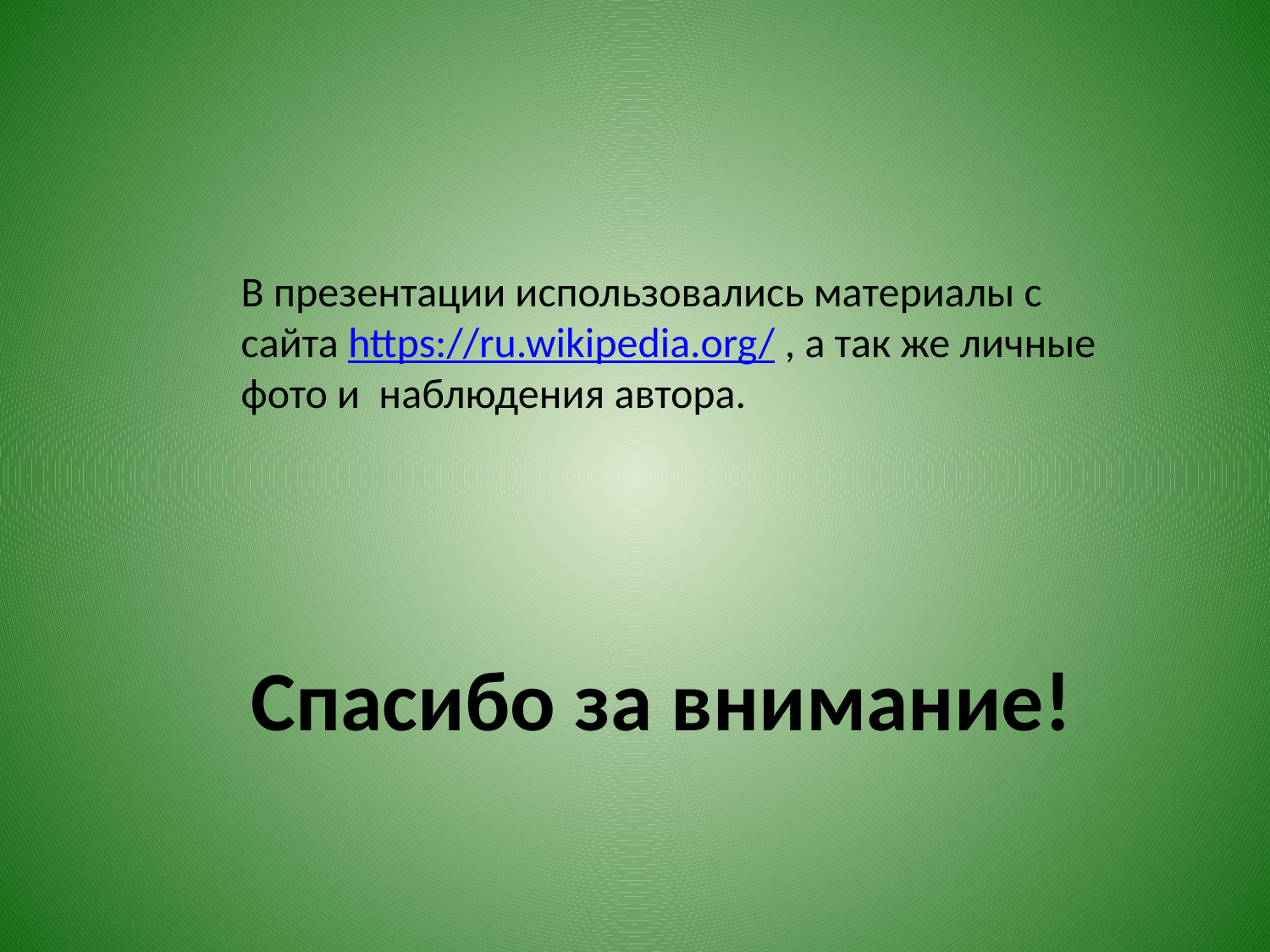

В презентации использовались материалы с сайта https://ru.wikipedia.org/ , а так же личные фото и  наблюдения автора.

# Спасибо за внимание!